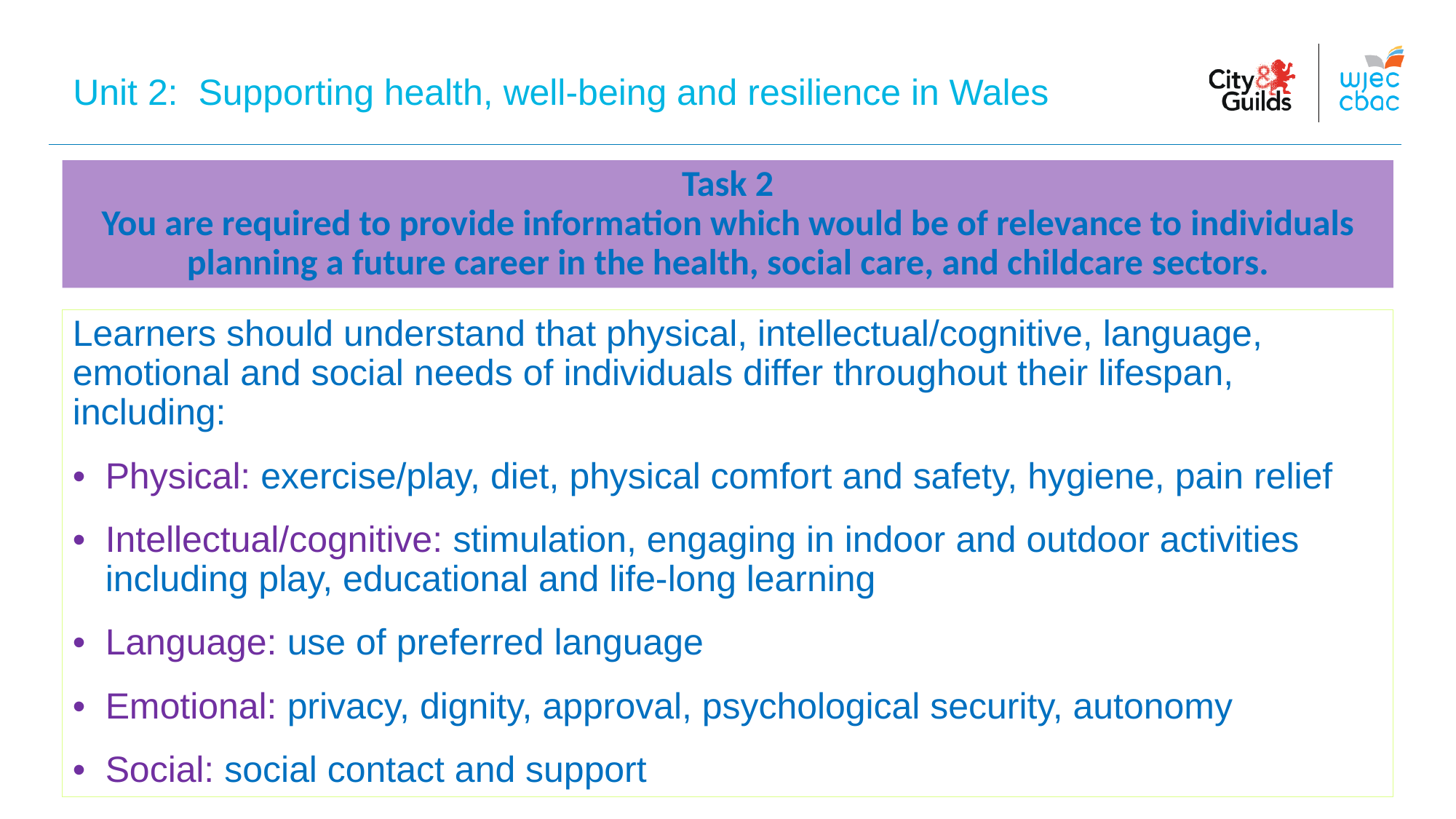

Unit 2:  Supporting health, well-being and resilience in Wales
# Task 2 You are required to provide information which would be of relevance to individuals planning a future career in the health, social care, and childcare sectors.
Learners should understand that physical, intellectual/cognitive, language, emotional and social needs of individuals differ throughout their lifespan, including:
•	Physical: exercise/play, diet, physical comfort and safety, hygiene, pain relief
•	Intellectual/cognitive: stimulation, engaging in indoor and outdoor activities including play, educational and life-long learning
•	Language: use of preferred language
•	Emotional: privacy, dignity, approval, psychological security, autonomy
•	Social: social contact and support